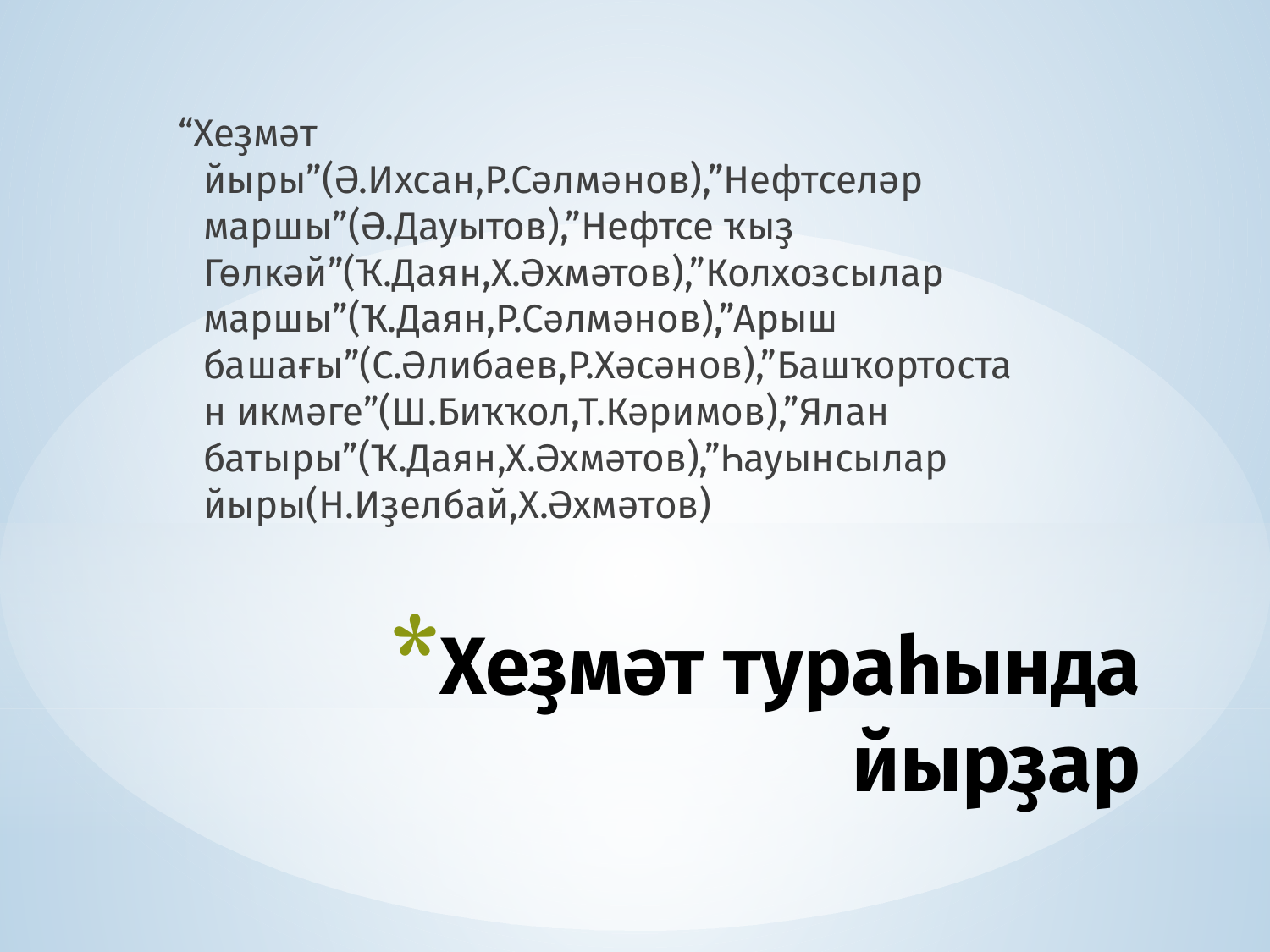

“Хеҙмәт йыры”(Ә.Ихсан,Р.Сәлмәнов),”Нефтселәр маршы”(Ә.Дауытов),”Нефтсе ҡыҙ Гөлкәй”(Ҡ.Даян,Х.Әхмәтов),”Колхозсылар маршы”(Ҡ.Даян,Р.Сәлмәнов),”Арыш башағы”(С.Әлибаев,Р.Хәсәнов),”Башҡортостан икмәге”(Ш.Биҡҡол,Т.Кәримов),”Ялан батыры”(Ҡ.Даян,Х.Әхмәтов),”Һауынсылар йыры(Н.Иҙелбай,Х.Әхмәтов)
# Хеҙмәт тураһында йырҙар